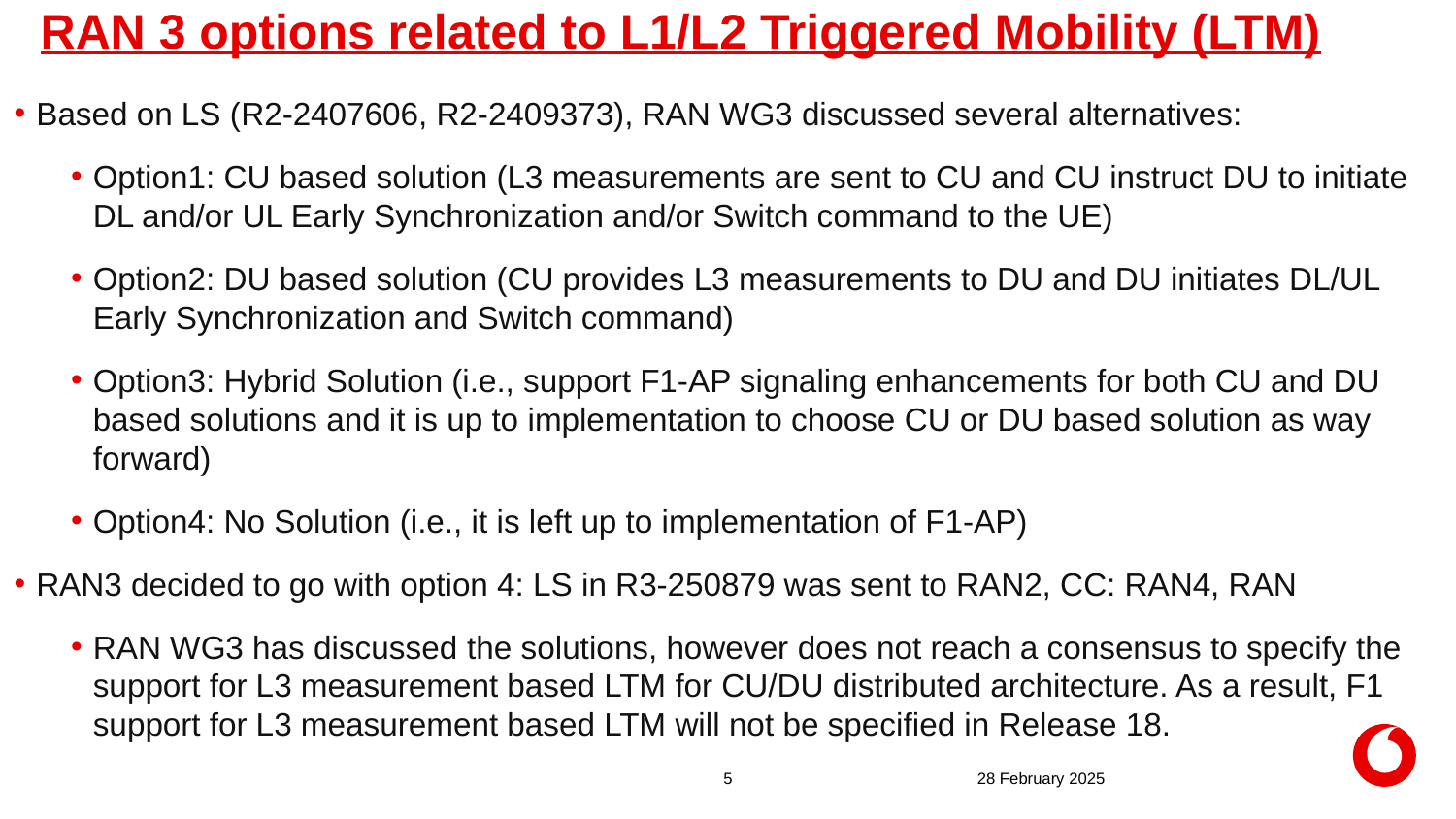

# RAN 3 options related to L1/L2 Triggered Mobility (LTM)

Based on LS (R2-2407606, R2-2409373), RAN WG3 discussed several alternatives:
Option1: CU based solution (L3 measurements are sent to CU and CU instruct DU to initiate DL and/or UL Early Synchronization and/or Switch command to the UE)
Option2: DU based solution (CU provides L3 measurements to DU and DU initiates DL/UL Early Synchronization and Switch command)
Option3: Hybrid Solution (i.e., support F1-AP signaling enhancements for both CU and DU based solutions and it is up to implementation to choose CU or DU based solution as way forward)
Option4: No Solution (i.e., it is left up to implementation of F1-AP)
RAN3 decided to go with option 4: LS in R3-250879 was sent to RAN2, CC: RAN4, RAN
RAN WG3 has discussed the solutions, however does not reach a consensus to specify the support for L3 measurement based LTM for CU/DU distributed architecture. As a result, F1 support for L3 measurement based LTM will not be specified in Release 18.

28 February 2025
5